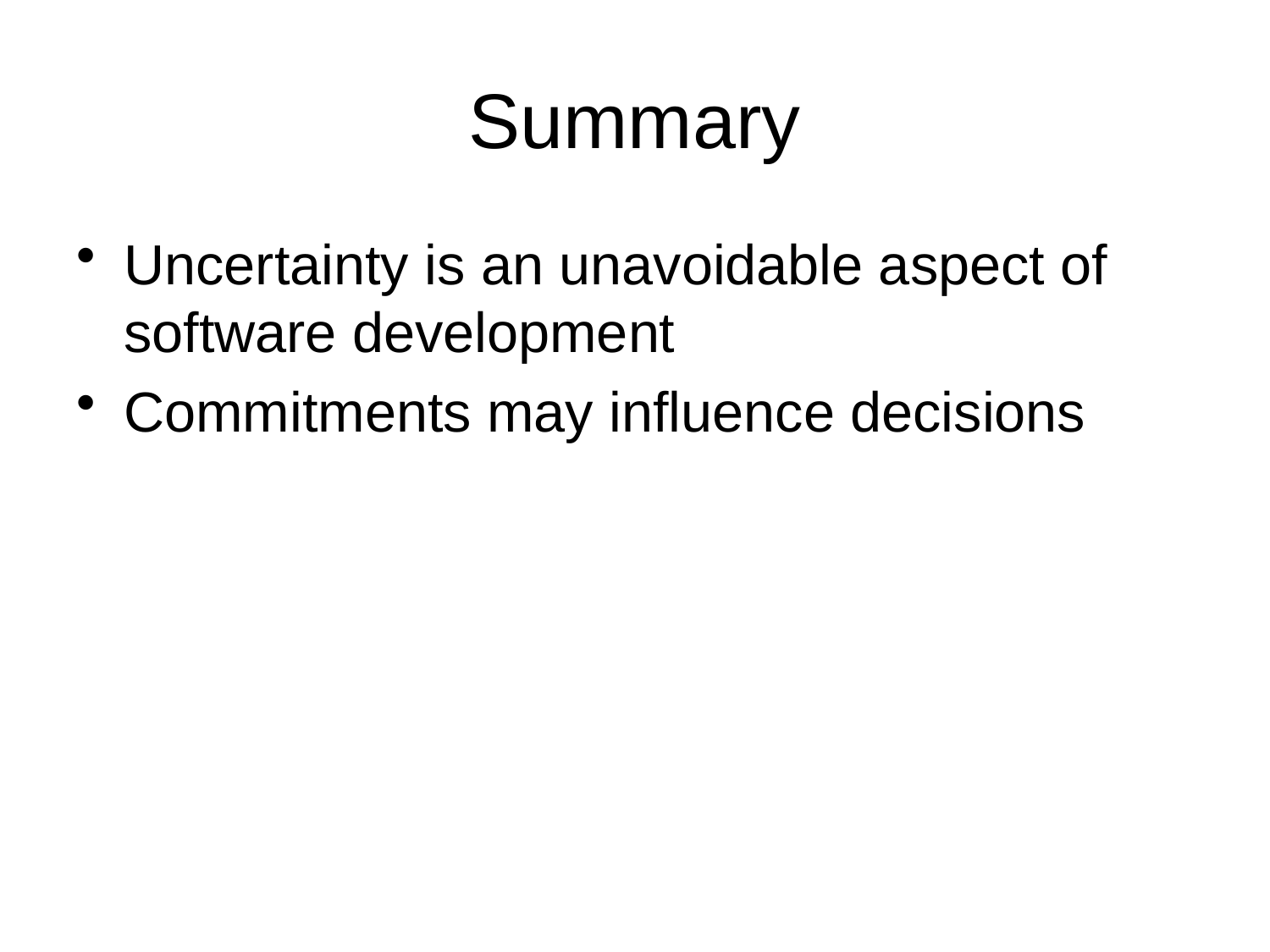

# Summary
Uncertainty is an unavoidable aspect of software development
Commitments may influence decisions